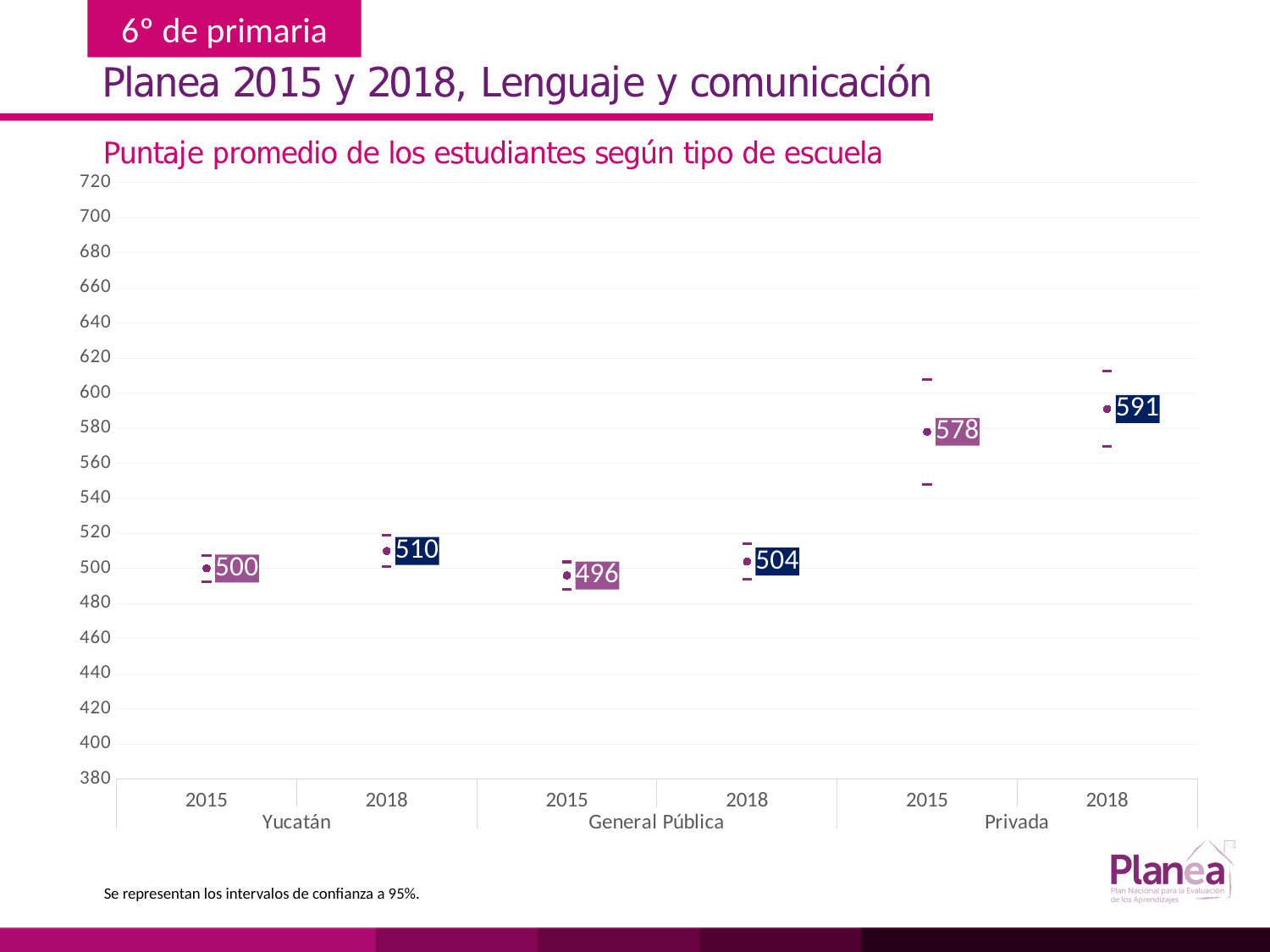

Planea 2015 y 2018, Lenguaje y comunicación

Puntaje promedio de los estudiantes según tipo de escuela

### Chart

| Category |  |  |  |
|---|---|---|---|
| 2015 | 492.438 | 507.562 | 500.0 |
| 2018 | 501.244 | 518.756 | 510.0 |
| 2015 | 488.239 | 503.761 | 496.0 |
| 2018 | 494.05 | 513.95 | 504.0 |
| 2015 | 548.15 | 607.85 | 578.0 |
| 2018 | 569.508 | 612.492 | 591.0 |
Se representan los intervalos de confianza a 95%.